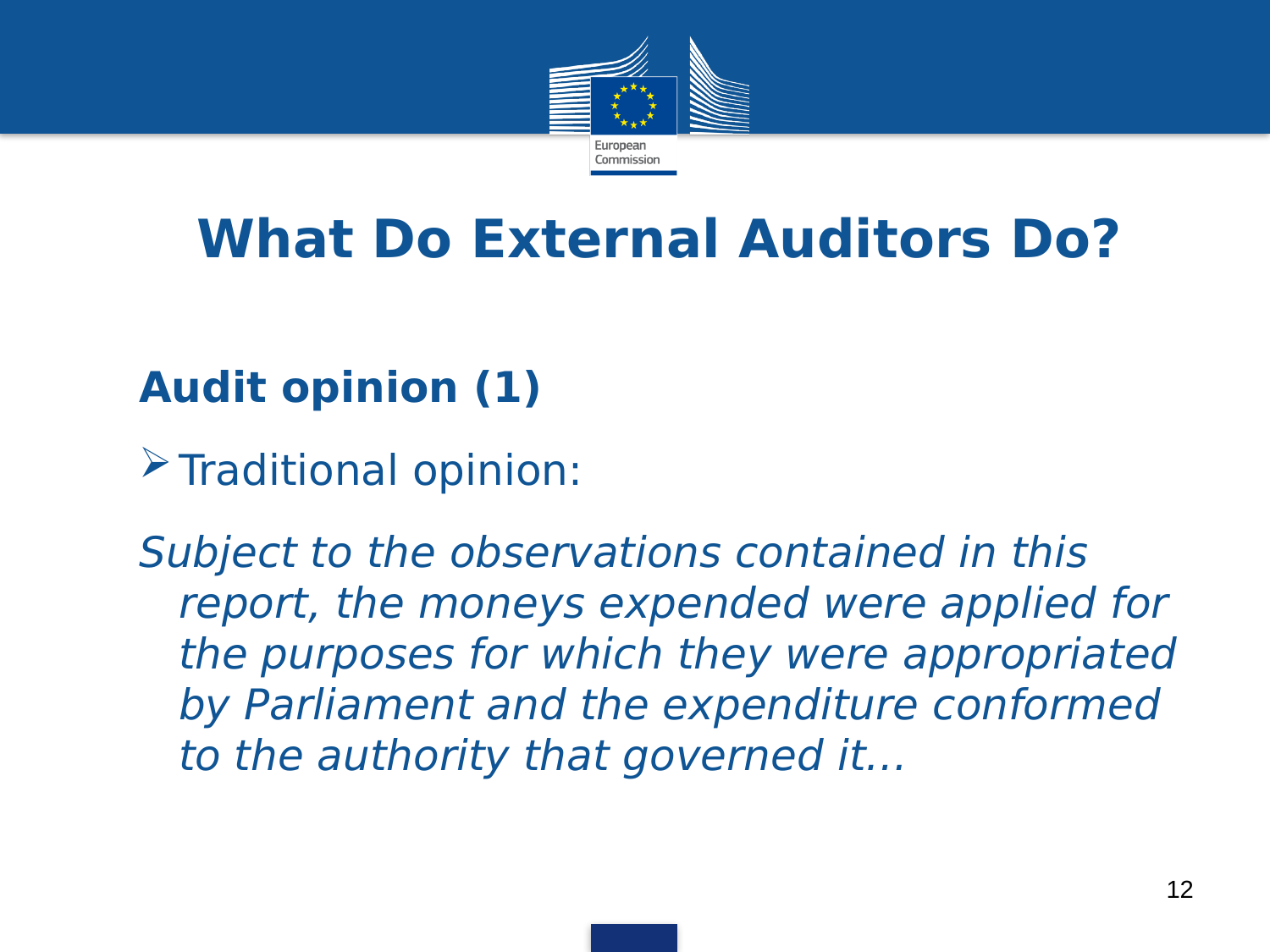

# What Do External Auditors Do?
Audit opinion (1)
Traditional opinion:
Subject to the observations contained in this report, the moneys expended were applied for the purposes for which they were appropriated by Parliament and the expenditure conformed to the authority that governed it…

12